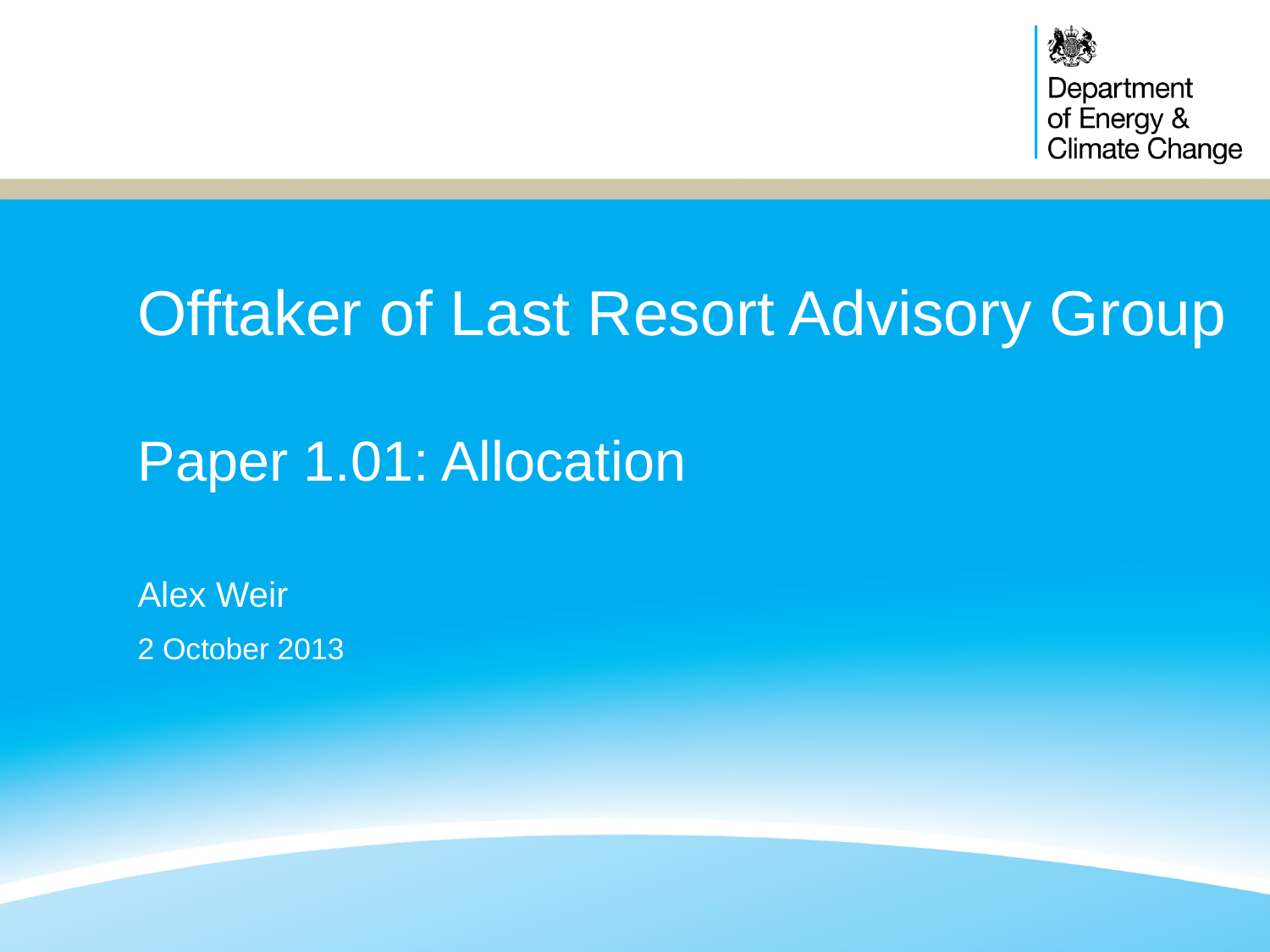

# Offtaker of Last Resort Advisory Group Paper 1.01: Allocation
Alex Weir
2 October 2013